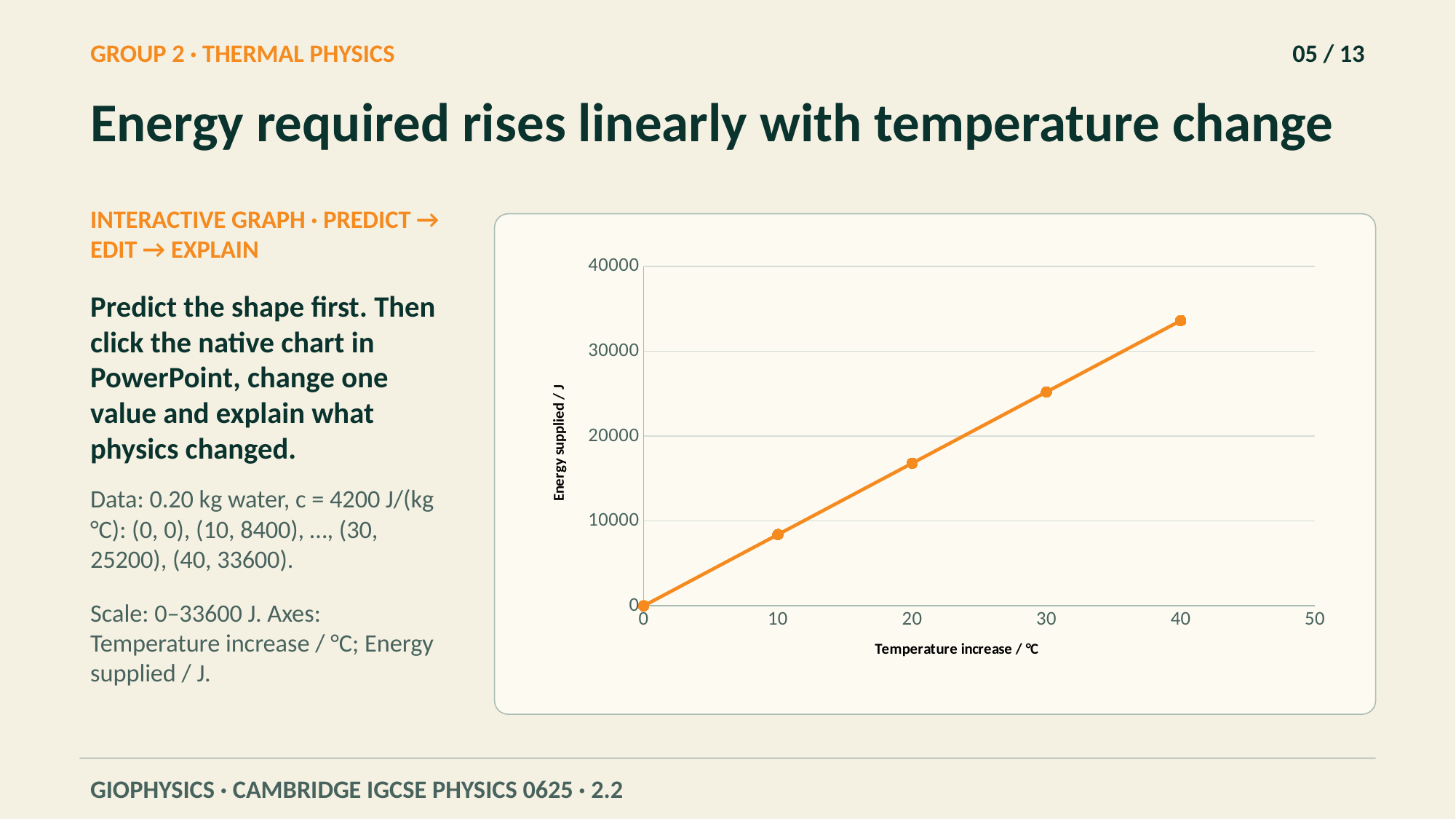

GROUP 2 · THERMAL PHYSICS
05 / 13
Energy required rises linearly with temperature change
INTERACTIVE GRAPH · PREDICT → EDIT → EXPLAIN

### Chart

| Category |  |
|---|---|
Predict the shape first. Then click the native chart in PowerPoint, change one value and explain what physics changed.
Data: 0.20 kg water, c = 4200 J/(kg °C): (0, 0), (10, 8400), …, (30, 25200), (40, 33600).
Scale: 0–33600 J. Axes: Temperature increase / °C; Energy supplied / J.

GIOPHYSICS · CAMBRIDGE IGCSE PHYSICS 0625 · 2.2